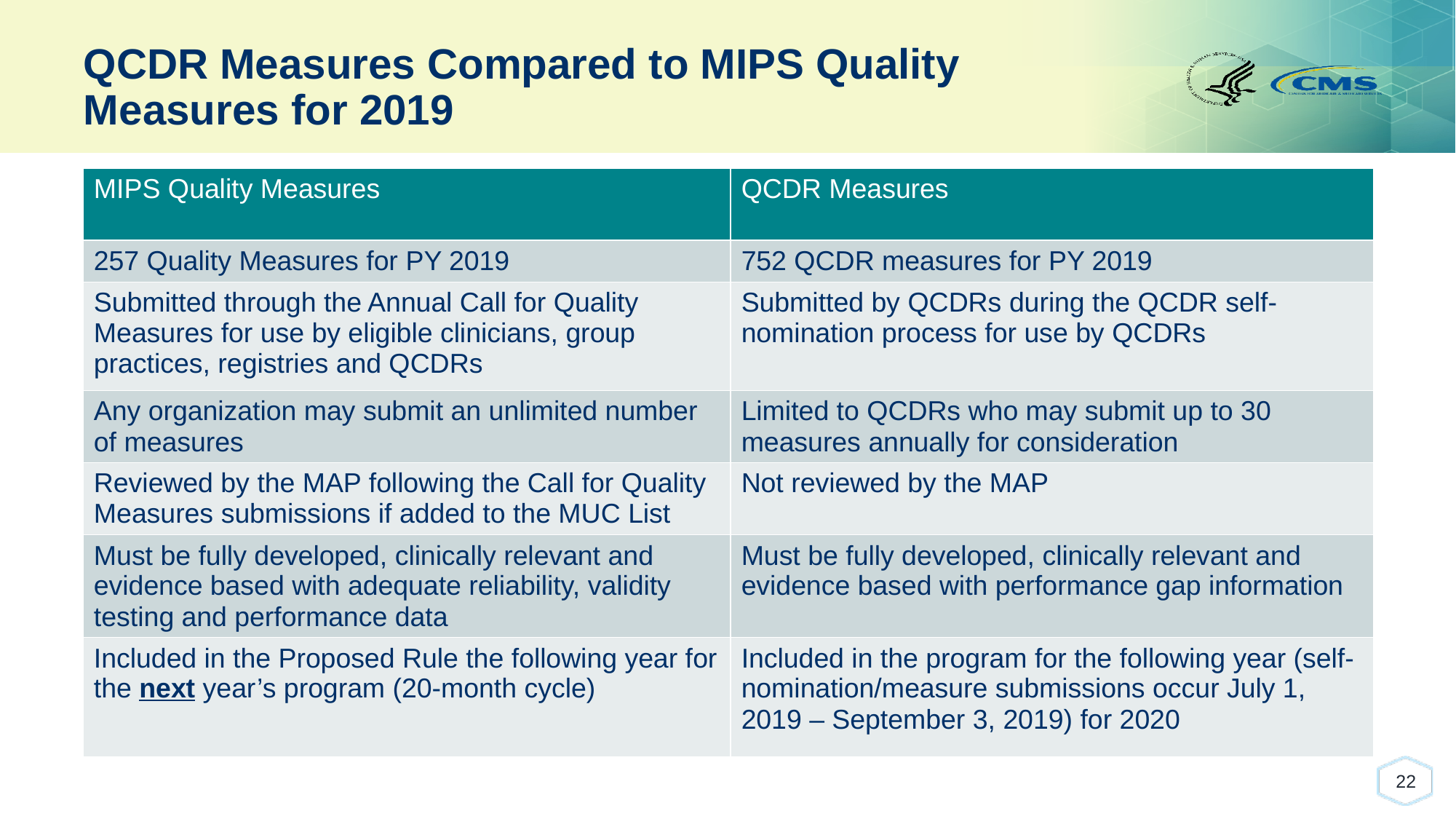

# QCDR Measures Compared to MIPS Quality Measures for 2019
| MIPS Quality Measures | QCDR Measures |
| --- | --- |
| 257 Quality Measures for PY 2019 | 752 QCDR measures for PY 2019 |
| Submitted through the Annual Call for Quality Measures for use by eligible clinicians, group practices, registries and QCDRs | Submitted by QCDRs during the QCDR self-nomination process for use by QCDRs |
| Any organization may submit an unlimited number of measures | Limited to QCDRs who may submit up to 30 measures annually for consideration |
| Reviewed by the MAP following the Call for Quality Measures submissions if added to the MUC List | Not reviewed by the MAP |
| Must be fully developed, clinically relevant and evidence based with adequate reliability, validity testing and performance data | Must be fully developed, clinically relevant and evidence based with performance gap information |
| Included in the Proposed Rule the following year for the next year’s program (20-month cycle) | Included in the program for the following year (self-nomination/measure submissions occur July 1, 2019 – September 3, 2019) for 2020 |
22